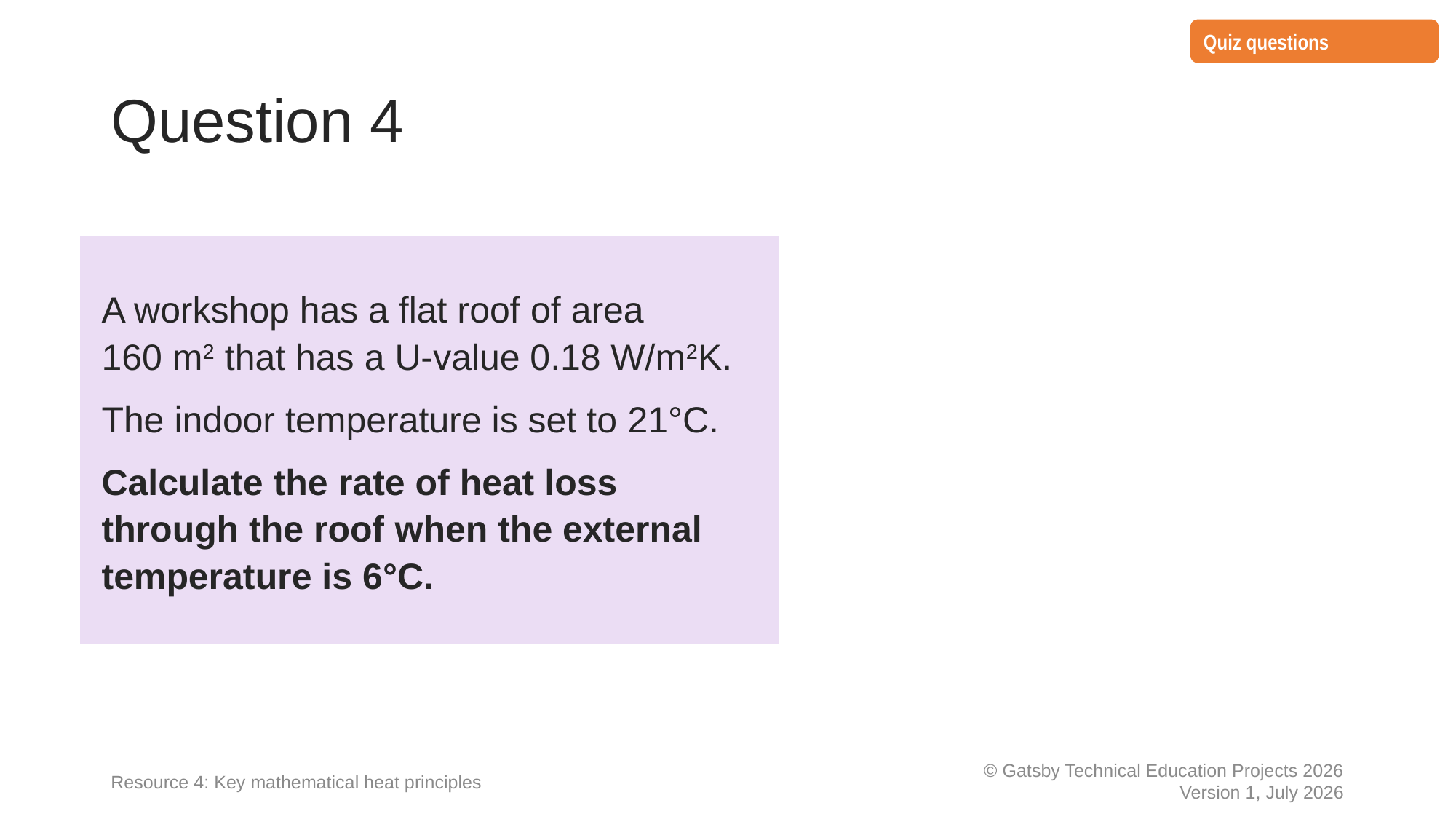

Quiz questions
# Question 4
A workshop has a flat roof of area
160 m2 that has a U-value 0.18 W/m2K.
The indoor temperature is set to 21°C.
Calculate the rate of heat loss through the roof when the external temperature is 6°C.
Resource 4: Key mathematical heat principles